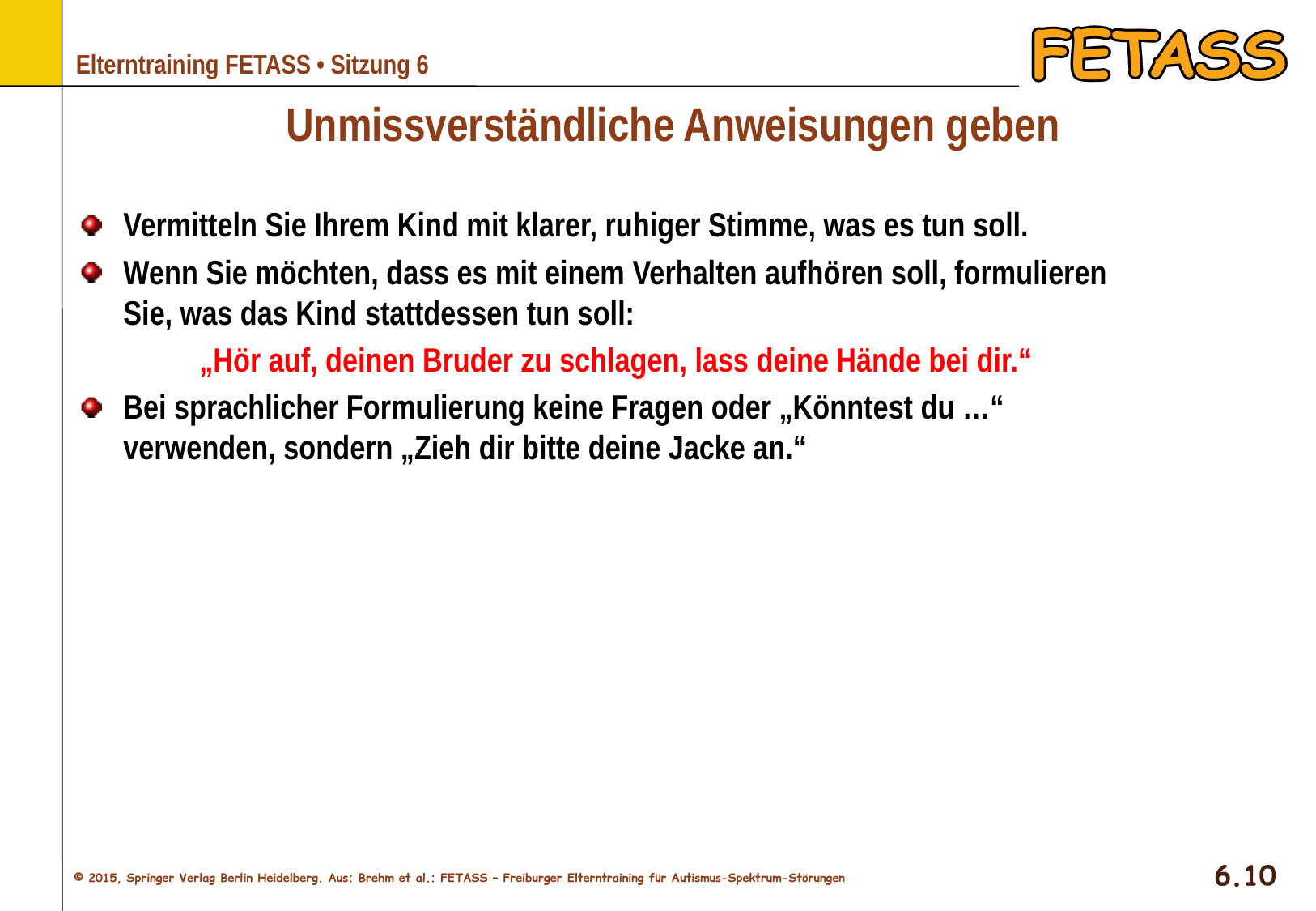

# Unmissverständliche Anweisungen geben
Vermitteln Sie Ihrem Kind mit klarer, ruhiger Stimme, was es tun soll.
Wenn Sie möchten, dass es mit einem Verhalten aufhören soll, formulieren
Sie, was das Kind stattdessen tun soll:
	„Hör auf, deinen Bruder zu schlagen, lass deine Hände bei dir.“
Bei sprachlicher Formulierung keine Fragen oder „Könntest du …“
verwenden, sondern „Zieh dir bitte deine Jacke an.“

6.10